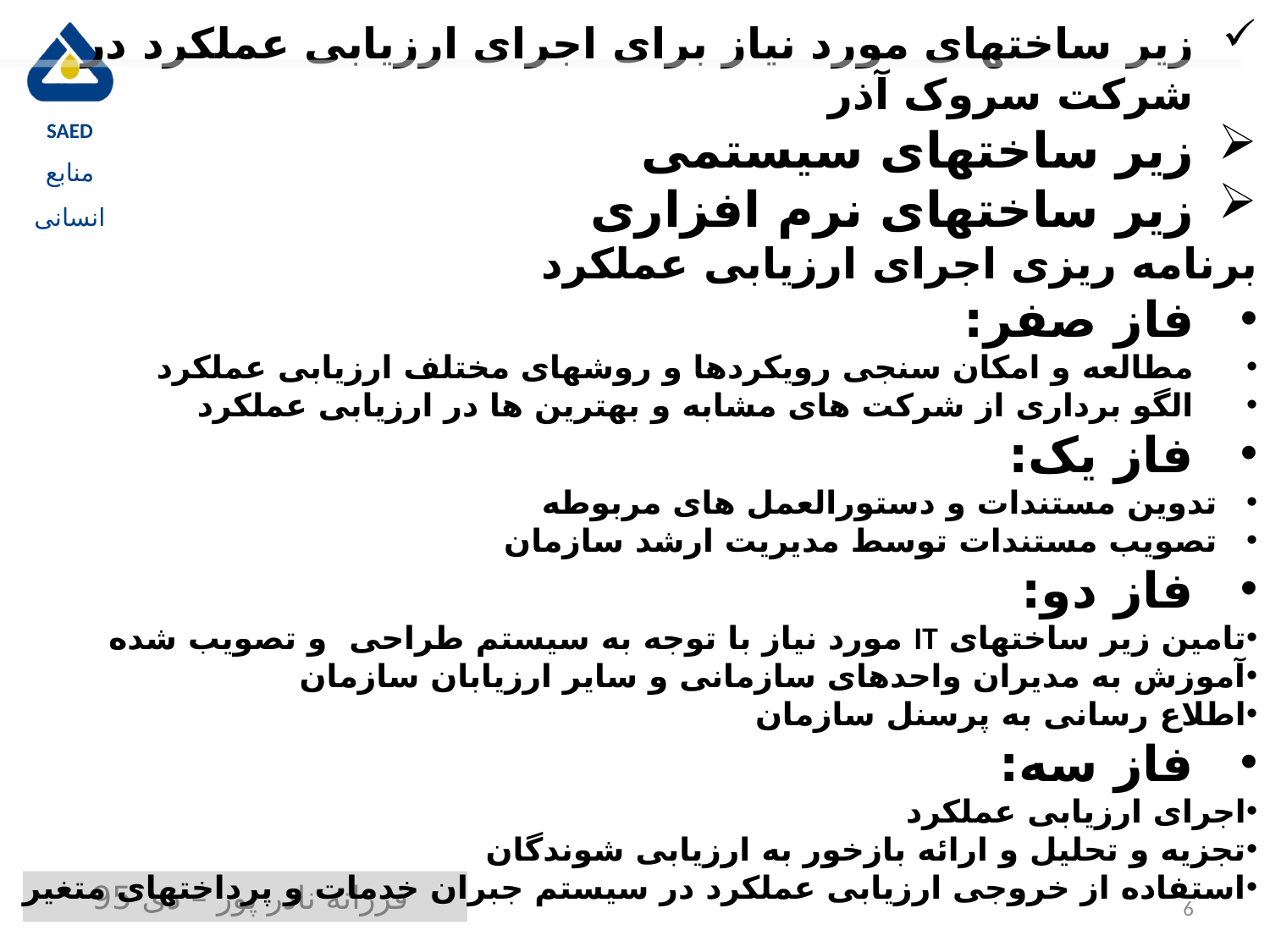

زیر ساختهای مورد نیاز برای اجرای ارزیابی عملکرد در شرکت سروک آذر
زیر ساختهای سیستمی
زیر ساختهای نرم افزاری
برنامه ریزی اجرای ارزیابی عملکرد
فاز صفر:
مطالعه و امکان سنجی رویکردها و روشهای مختلف ارزیابی عملکرد
الگو برداری از شرکت های مشابه و بهترین ها در ارزیابی عملکرد
فاز یک:
تدوین مستندات و دستورالعمل های مربوطه
تصویب مستندات توسط مدیریت ارشد سازمان
فاز دو:
تامین زیر ساختهای IT مورد نیاز با توجه به سیستم طراحی  و تصویب شده
آموزش به مدیران واحدهای سازمانی و سایر ارزیابان سازمان
اطلاع رسانی به پرسنل سازمان
فاز سه:
اجرای ارزیابی عملکرد
تجزیه و تحلیل و ارائه بازخور به ارزیابی شوندگان
استفاده از خروجی ارزیابی عملکرد در سیستم جبران خدمات و پرداختهای متغیر
6